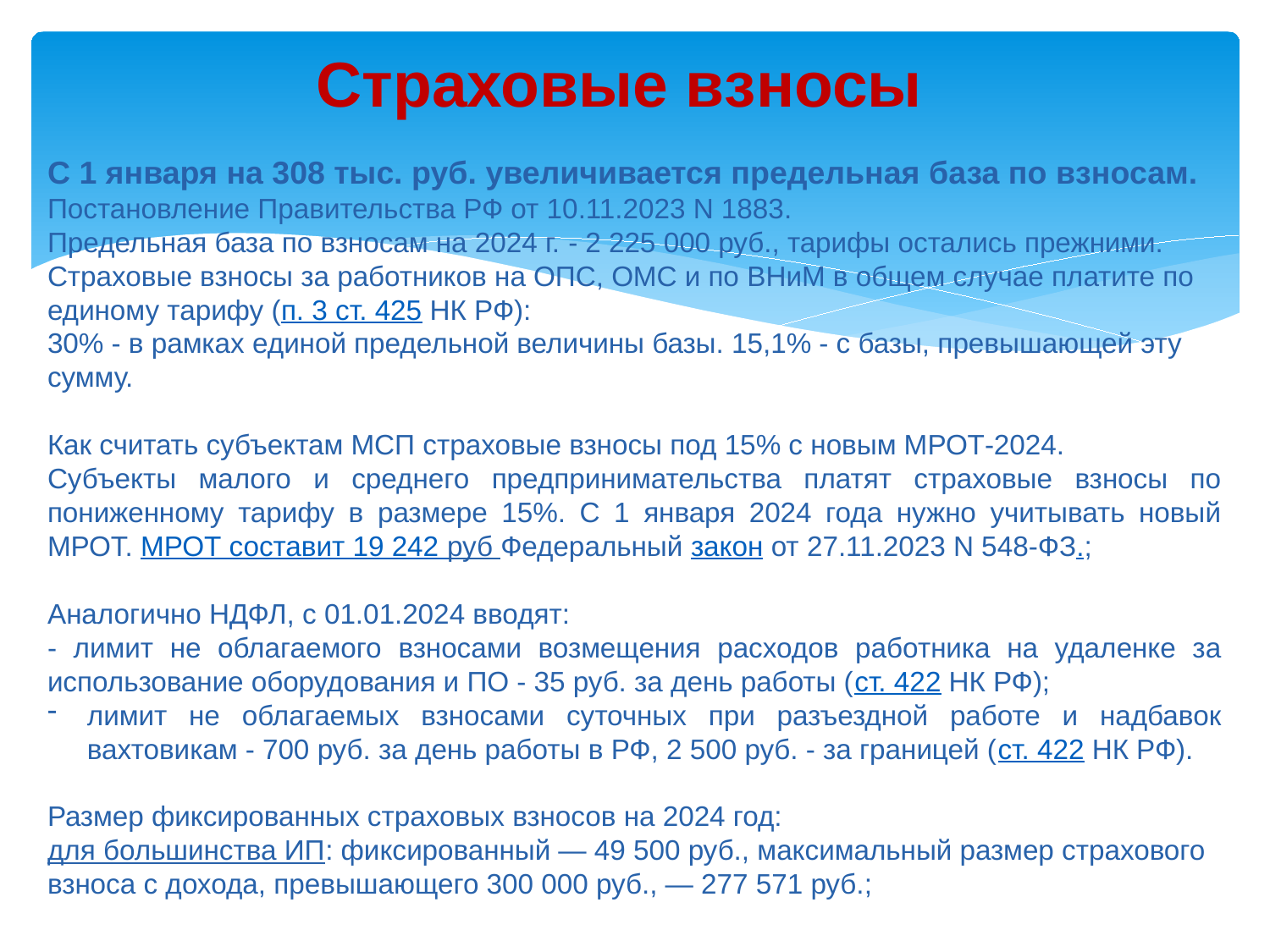

# Страховые взносы
С 1 января на 308 тыс. руб. увеличивается предельная база по взносам. Постановление Правительства РФ от 10.11.2023 N 1883.
Предельная база по взносам на 2024 г. - 2 225 000 руб., тарифы остались прежними.
Страховые взносы за работников на ОПС, ОМС и по ВНиМ в общем случае платите по единому тарифу (п. 3 ст. 425 НК РФ):
30% - в рамках единой предельной величины базы. 15,1% - с базы, превышающей эту сумму.

Как считать субъектам МСП страховые взносы под 15% с новым МРОТ-2024.
Субъекты малого и среднего предпринимательства платят страховые взносы по пониженному тарифу в размере 15%. С 1 января 2024 года нужно учитывать новый МРОТ. МРОТ составит 19 242 руб Федеральный закон от 27.11.2023 N 548-ФЗ.;

Аналогично НДФЛ, с 01.01.2024 вводят:
- лимит не облагаемого взносами возмещения расходов работника на удаленке за использование оборудования и ПО - 35 руб. за день работы (ст. 422 НК РФ);
лимит не облагаемых взносами суточных при разъездной работе и надбавок вахтовикам - 700 руб. за день работы в РФ, 2 500 руб. - за границей (ст. 422 НК РФ).

Размер фиксированных страховых взносов на 2024 год:
для большинства ИП: фиксированный — 49 500 руб., максимальный размер страхового взноса с дохода, превышающего 300 000 руб., — 277 571 руб.;